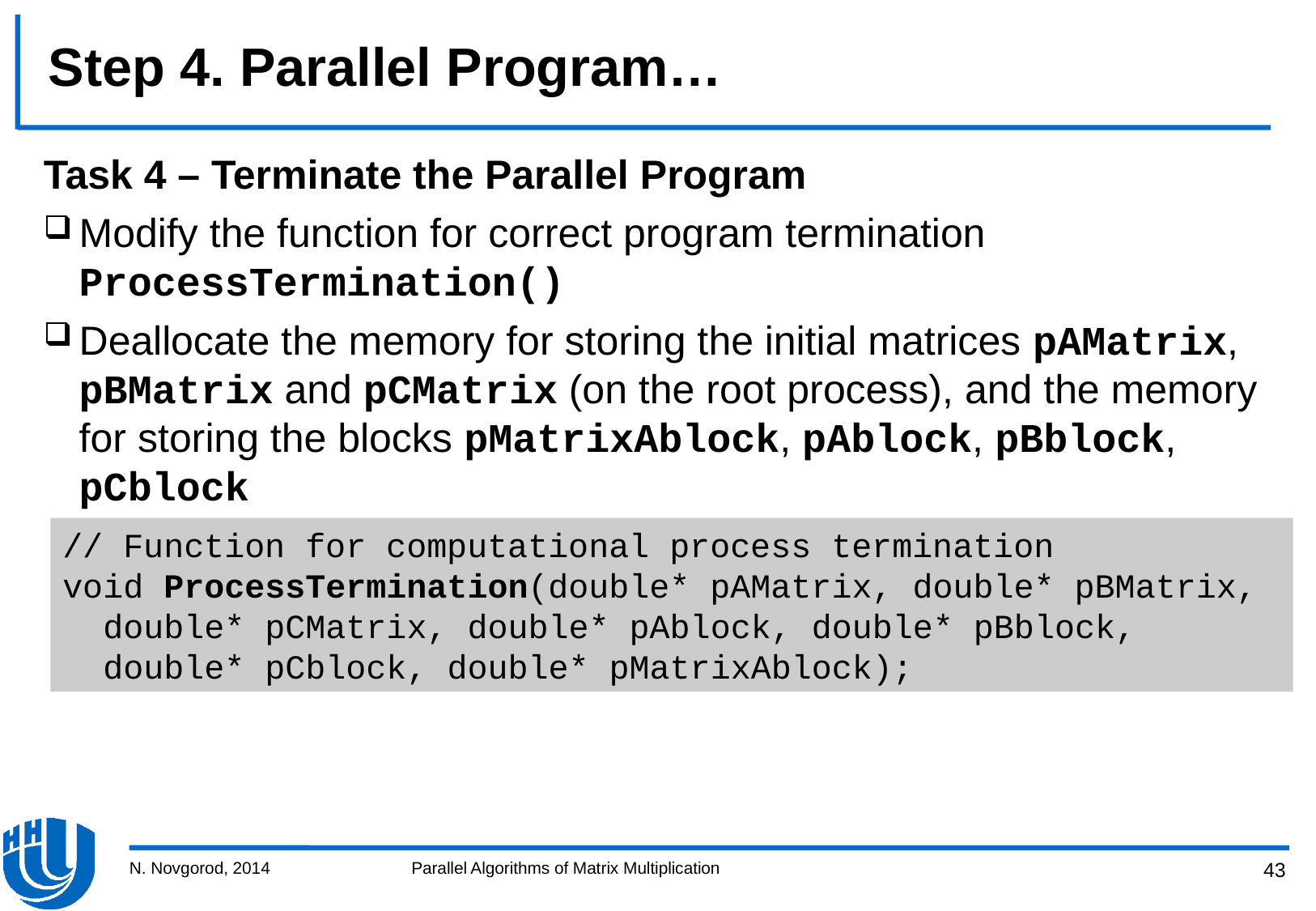

# Step 4. Parallel Program…
Task 4 – Terminate the Parallel Program
Modify the function for correct program termination ProcessTermination()
Deallocate the memory for storing the initial matrices pAMatrix, pBMatrix and pCMatrix (on the root process), and the memory for storing the blocks pMatrixAblock, pAblock, pBblock, pCblock
// Function for computational process termination
void ProcessTermination(double* pAMatrix, double* pBMatrix,
  double* pCMatrix, double* pAblock, double* pBblock,
  double* pCblock, double* pMatrixAblock);
N. Novgorod, 2014
Parallel Algorithms of Matrix Multiplication
43